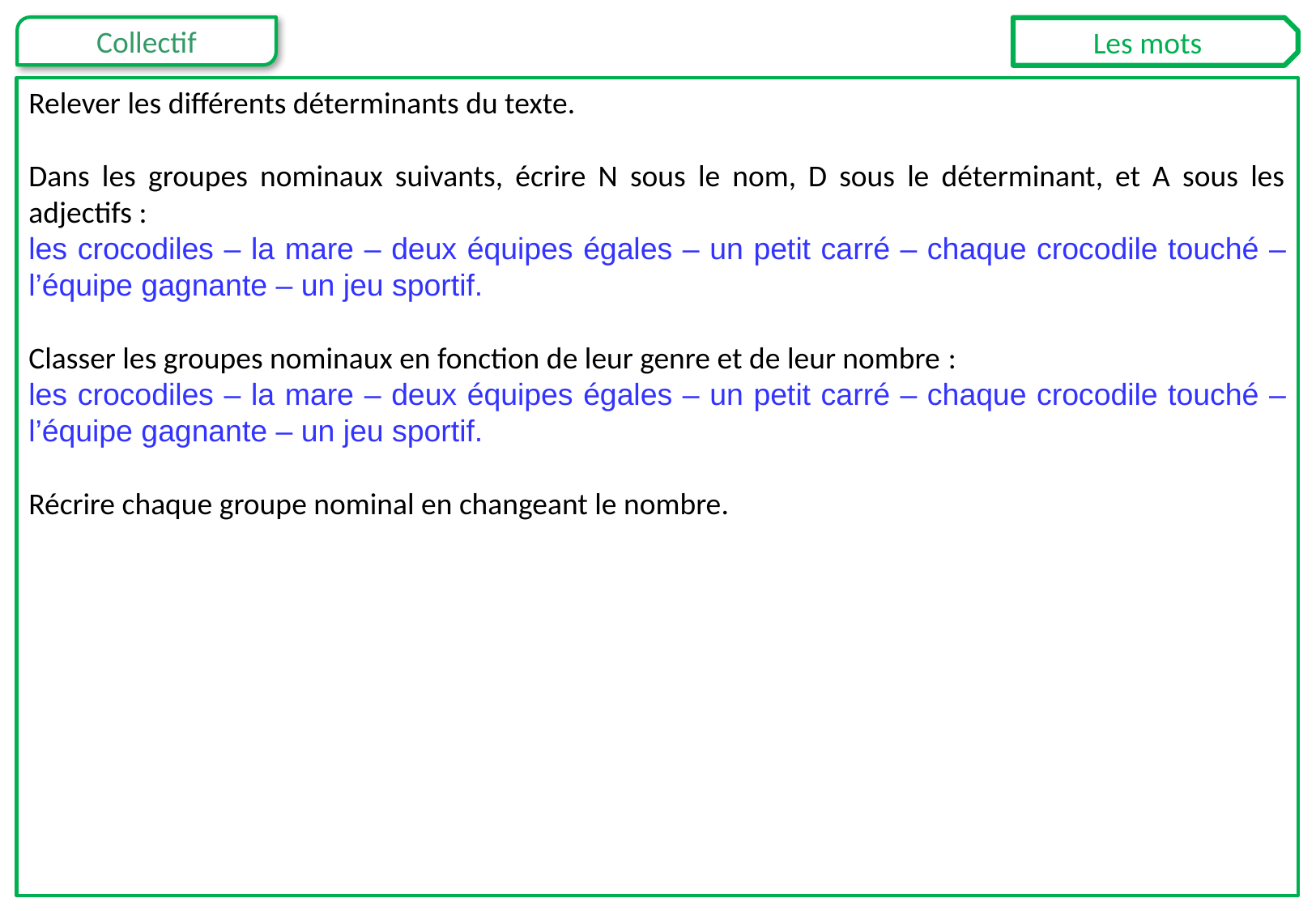

Les mots
Relever les différents déterminants du texte.

Dans les groupes nominaux suivants, écrire N sous le nom, D sous le déterminant, et A sous les adjectifs :
les crocodiles – la mare – deux équipes égales – un petit carré – chaque crocodile touché – l’équipe gagnante – un jeu sportif.

Classer les groupes nominaux en fonction de leur genre et de leur nombre :
les crocodiles – la mare – deux équipes égales – un petit carré – chaque crocodile touché – l’équipe gagnante – un jeu sportif.

Récrire chaque groupe nominal en changeant le nombre.